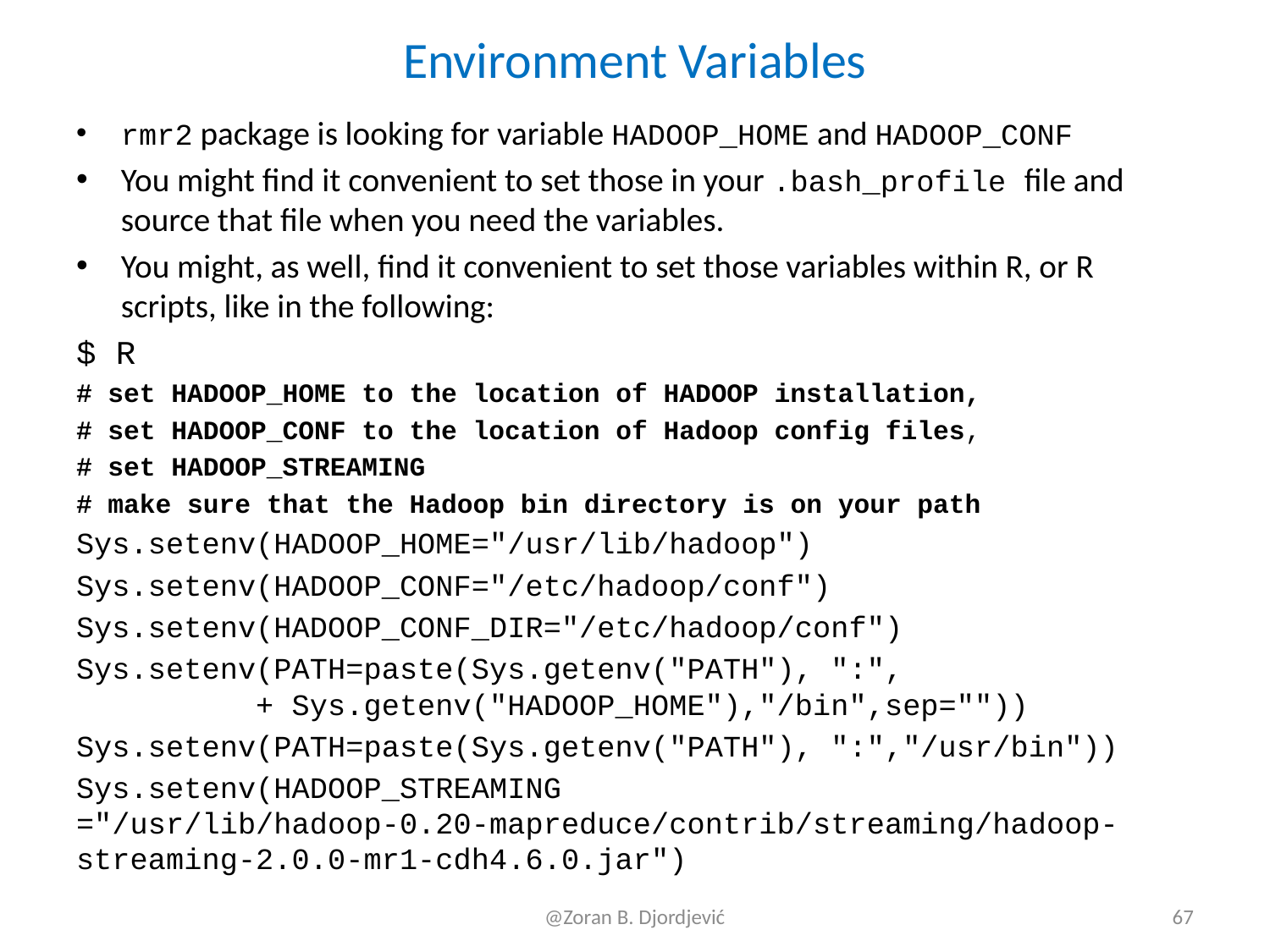

# Environment Variables
rmr2 package is looking for variable HADOOP_HOME and HADOOP_CONF
You might find it convenient to set those in your .bash_profile file and source that file when you need the variables.
You might, as well, find it convenient to set those variables within R, or R scripts, like in the following:
$ R
# set HADOOP_HOME to the location of HADOOP installation,
# set HADOOP_CONF to the location of Hadoop config files,
# set HADOOP_STREAMING
# make sure that the Hadoop bin directory is on your path
Sys.setenv(HADOOP_HOME="/usr/lib/hadoop")
Sys.setenv(HADOOP_CONF="/etc/hadoop/conf")
Sys.setenv(HADOOP_CONF_DIR="/etc/hadoop/conf")
Sys.setenv(PATH=paste(Sys.getenv("PATH"), ":",                           + Sys.getenv("HADOOP_HOME"),"/bin",sep=""))
Sys.setenv(PATH=paste(Sys.getenv("PATH"), ":","/usr/bin"))
Sys.setenv(HADOOP_STREAMING ="/usr/lib/hadoop-0.20-mapreduce/contrib/streaming/hadoop-streaming-2.0.0-mr1-cdh4.6.0.jar")

@Zoran B. Djordjević
67